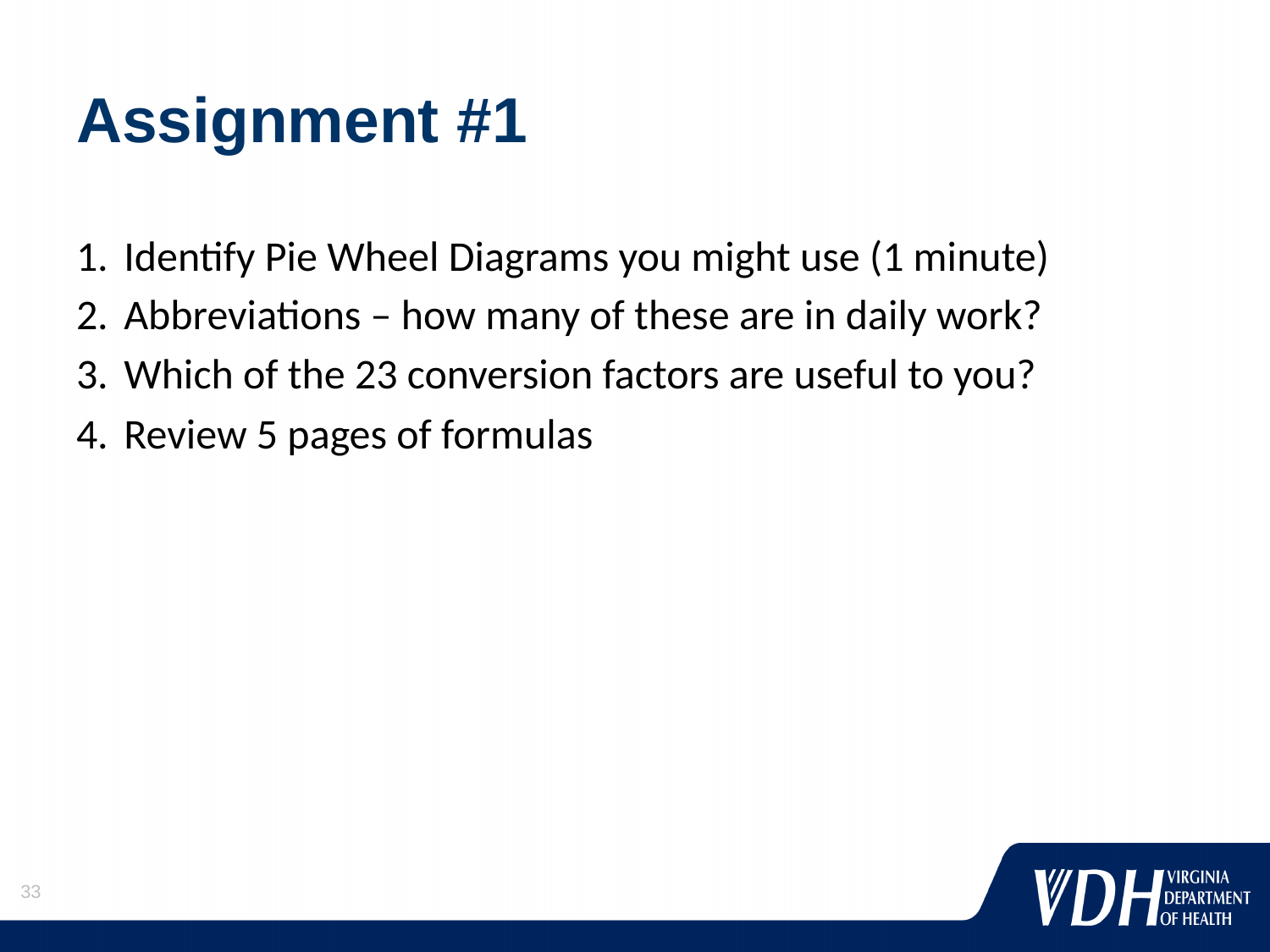

# Assignment #1
Identify Pie Wheel Diagrams you might use (1 minute)
Abbreviations – how many of these are in daily work?
Which of the 23 conversion factors are useful to you?
Review 5 pages of formulas

33